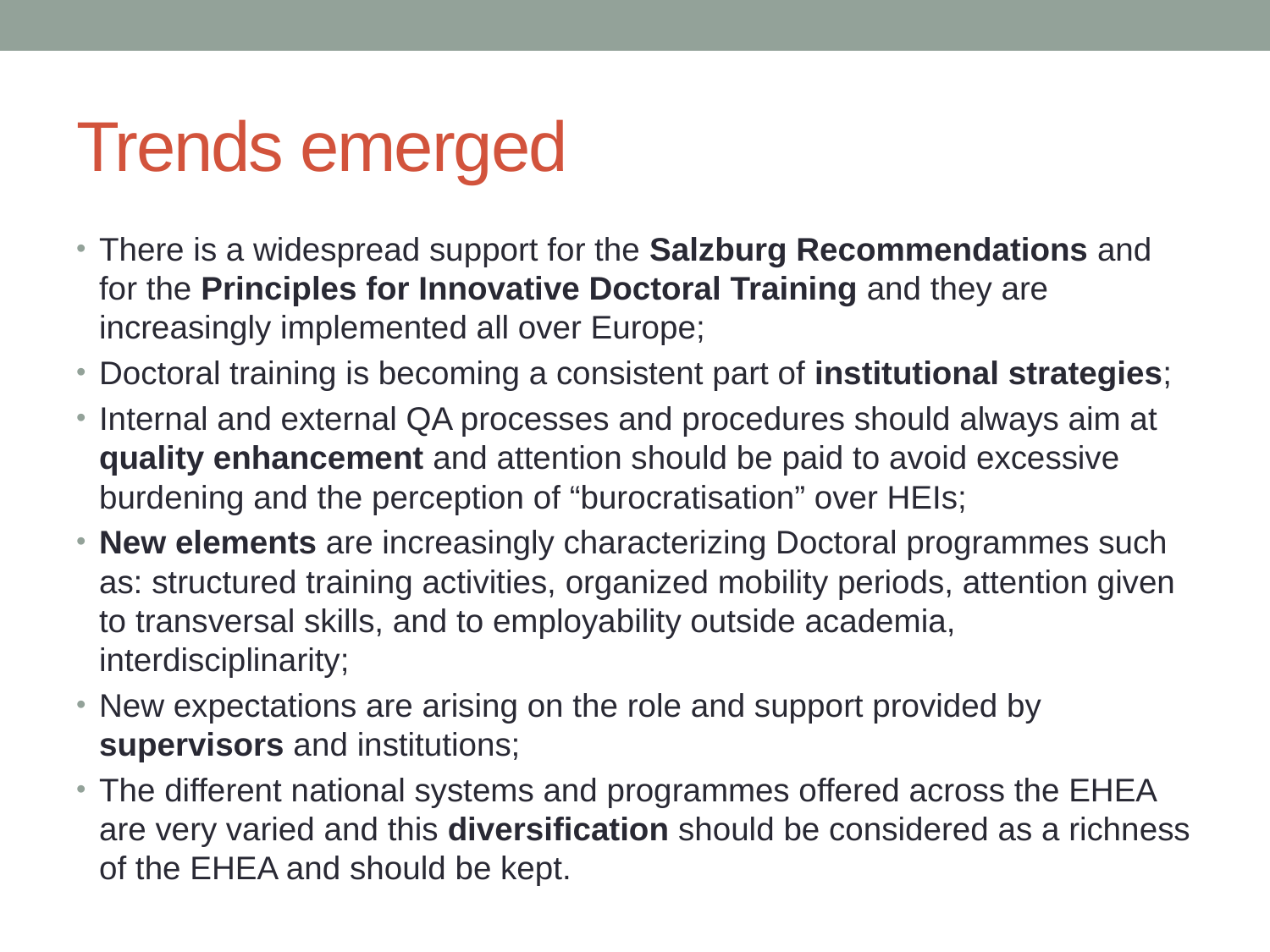

# Trends emerged
There is a widespread support for the Salzburg Recommendations and for the Principles for Innovative Doctoral Training and they are increasingly implemented all over Europe;
Doctoral training is becoming a consistent part of institutional strategies;
Internal and external QA processes and procedures should always aim at quality enhancement and attention should be paid to avoid excessive burdening and the perception of “burocratisation” over HEIs;
New elements are increasingly characterizing Doctoral programmes such as: structured training activities, organized mobility periods, attention given to transversal skills, and to employability outside academia, interdisciplinarity;
New expectations are arising on the role and support provided by supervisors and institutions;
The different national systems and programmes offered across the EHEA are very varied and this diversification should be considered as a richness of the EHEA and should be kept.